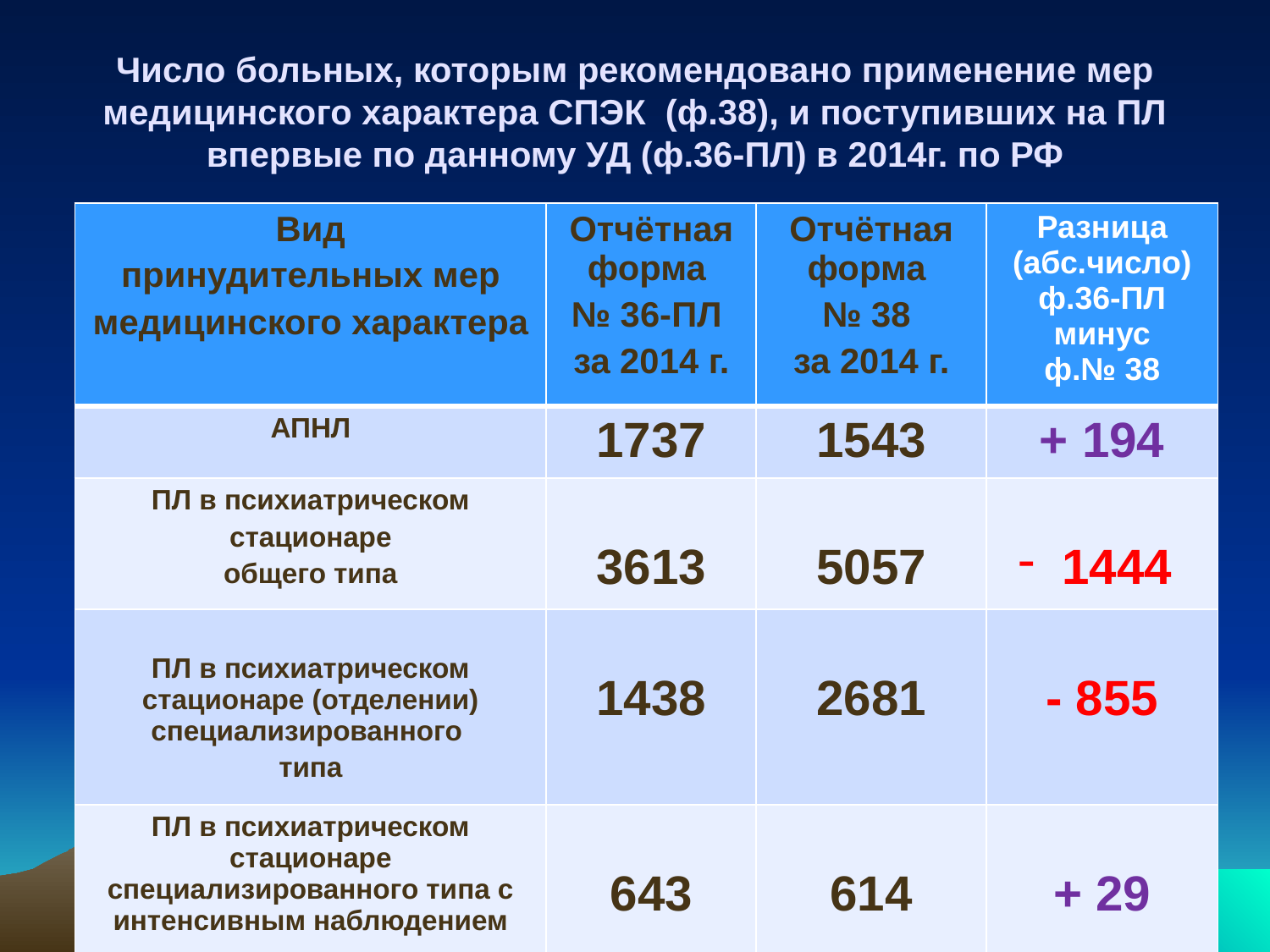

# Число больных, которым рекомендовано применение мер медицинского характера СПЭК  (ф.38), и поступивших на ПЛ впервые по данному УД (ф.36-ПЛ) в 2014г. по РФ
| Вид принудительных мер медицинского характера | Отчётная форма № 36-ПЛ за 2014 г. | Отчётная форма № 38 за 2014 г. | Разница (абс.число) ф.36-ПЛ минус ф.№ 38 |
| --- | --- | --- | --- |
| АПНЛ | 1737 | 1543 | + 194 |
| ПЛ в психиатрическом стационаре общего типа | 3613 | 5057 | 1444 |
| ПЛ в психиатрическом стационаре (отделении) специализированного типа | 1438 | 2681 | - 855 |
| ПЛ в психиатрическом стационаре специализированного типа с интенсивным наблюдением | 643 | 614 | + 29 |